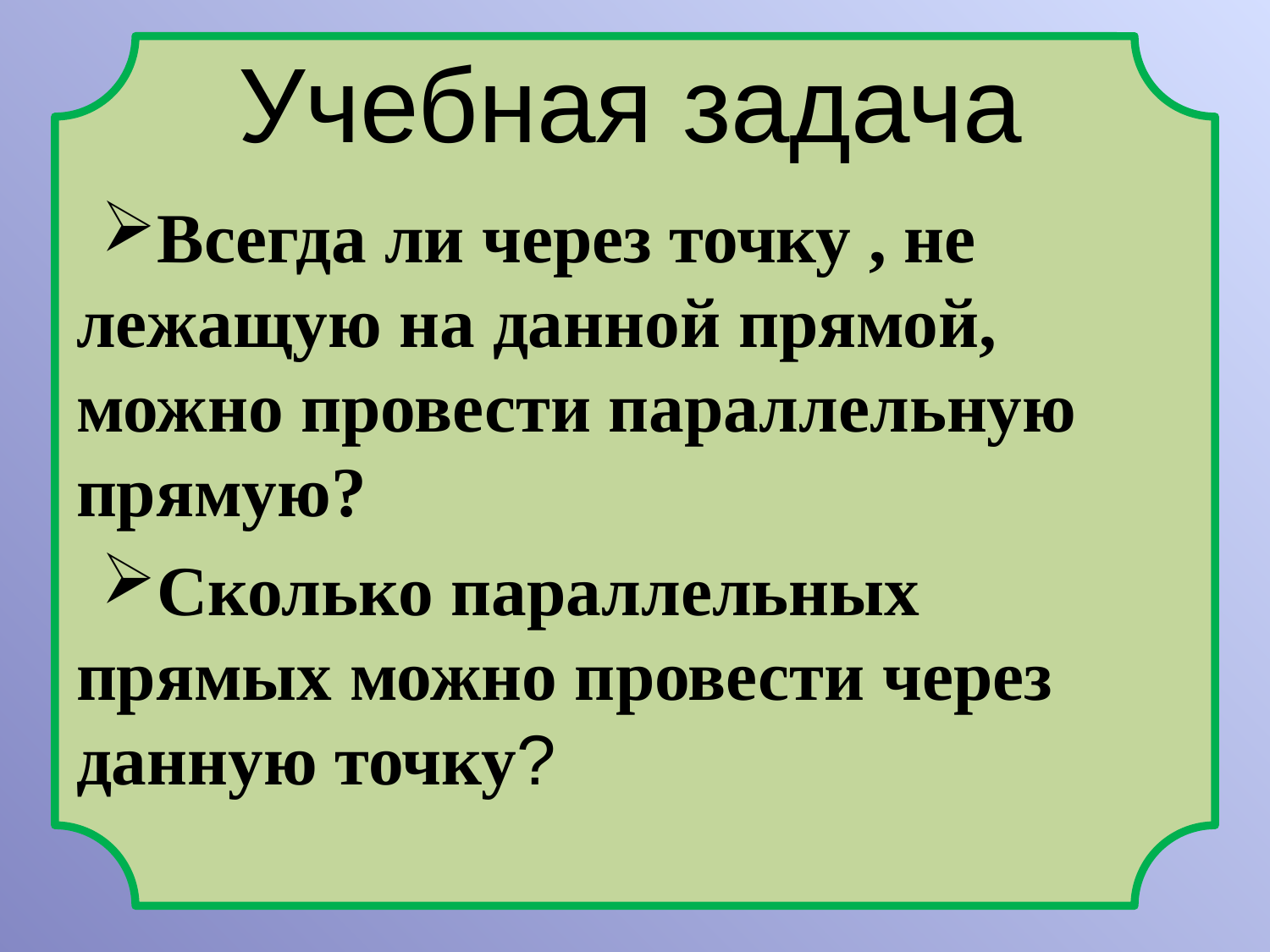

# Учебная задача
Всегда ли через точку , не лежащую на данной прямой, можно провести параллельную прямую?
Сколько параллельных  прямых можно провести через данную точку?